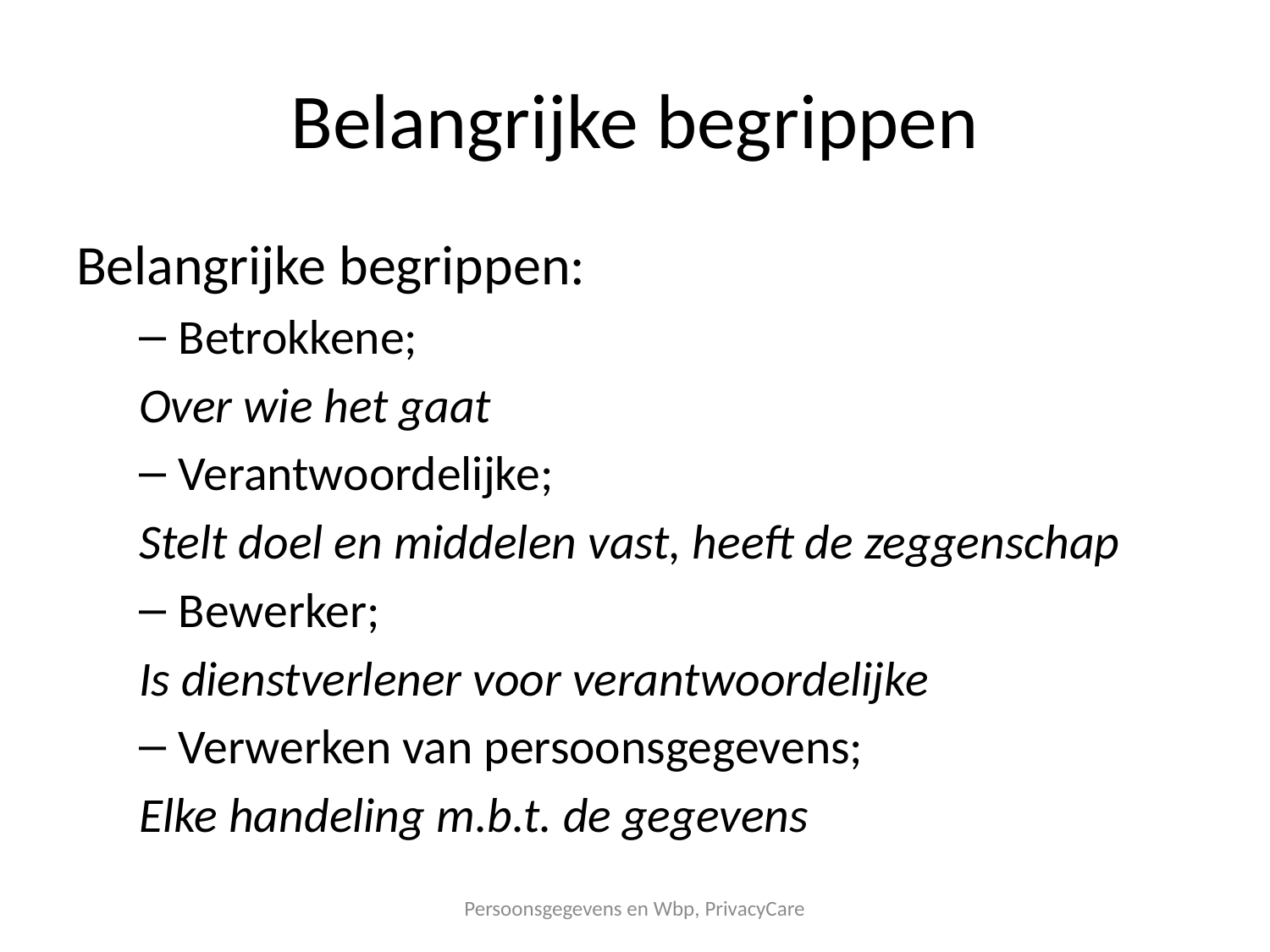

# Belangrijke begrippen
Belangrijke begrippen:
Betrokkene;
Over wie het gaat
Verantwoordelijke;
Stelt doel en middelen vast, heeft de zeggenschap
Bewerker;
Is dienstverlener voor verantwoordelijke
Verwerken van persoonsgegevens;
Elke handeling m.b.t. de gegevens

Persoonsgegevens en Wbp, PrivacyCare